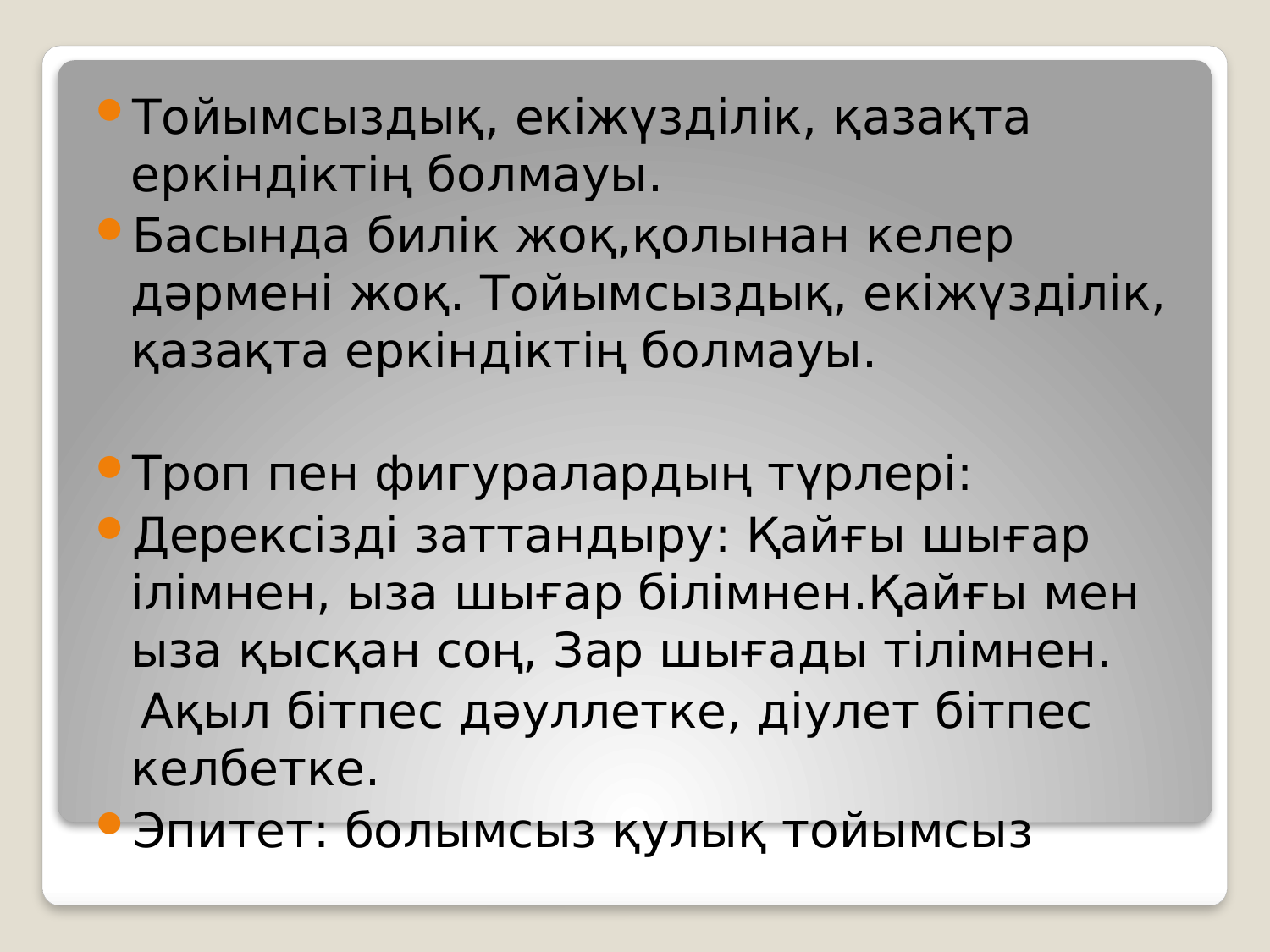

Тойымсыздық, екіжүзділік, қазақта еркіндіктің болмауы.
Басында билік жоқ,қолынан келер дәрмені жоқ. Тойымсыздық, екіжүзділік, қазақта еркіндіктің болмауы.

Троп пен фигуралардың түрлері:
Дерексізді заттандыру: Қайғы шығар ілімнен, ыза шығар білімнен.Қайғы мен ыза қысқан соң, Зар шығады тілімнен.
   Ақыл бітпес дәуллетке, діулет бітпес келбетке.
Эпитет: болымсыз қулық тойымсыз

#